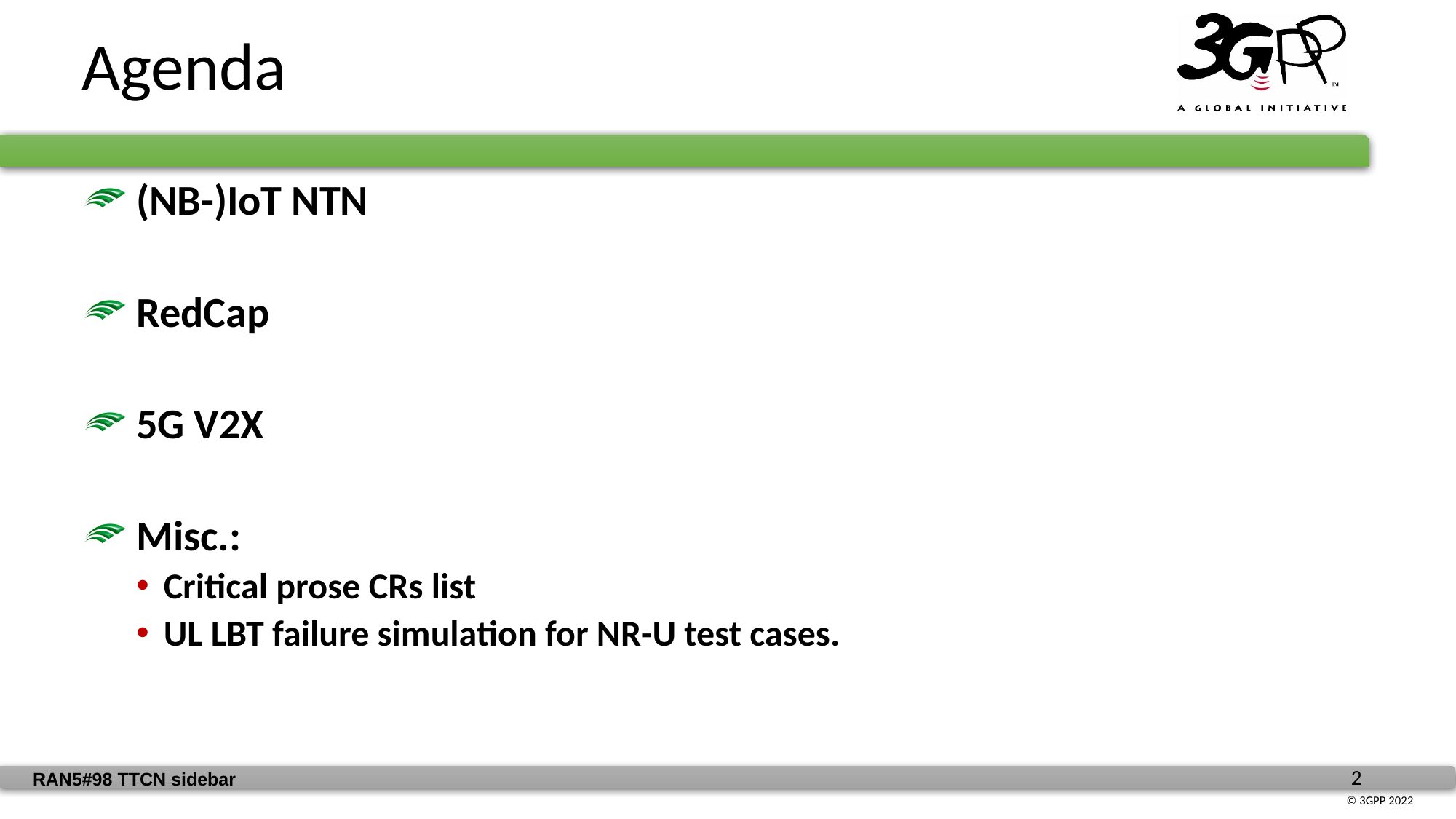

Agenda
 (NB-)IoT NTN

 RedCap

 5G V2X

 Misc.:
Critical prose CRs list
UL LBT failure simulation for NR-U test cases.